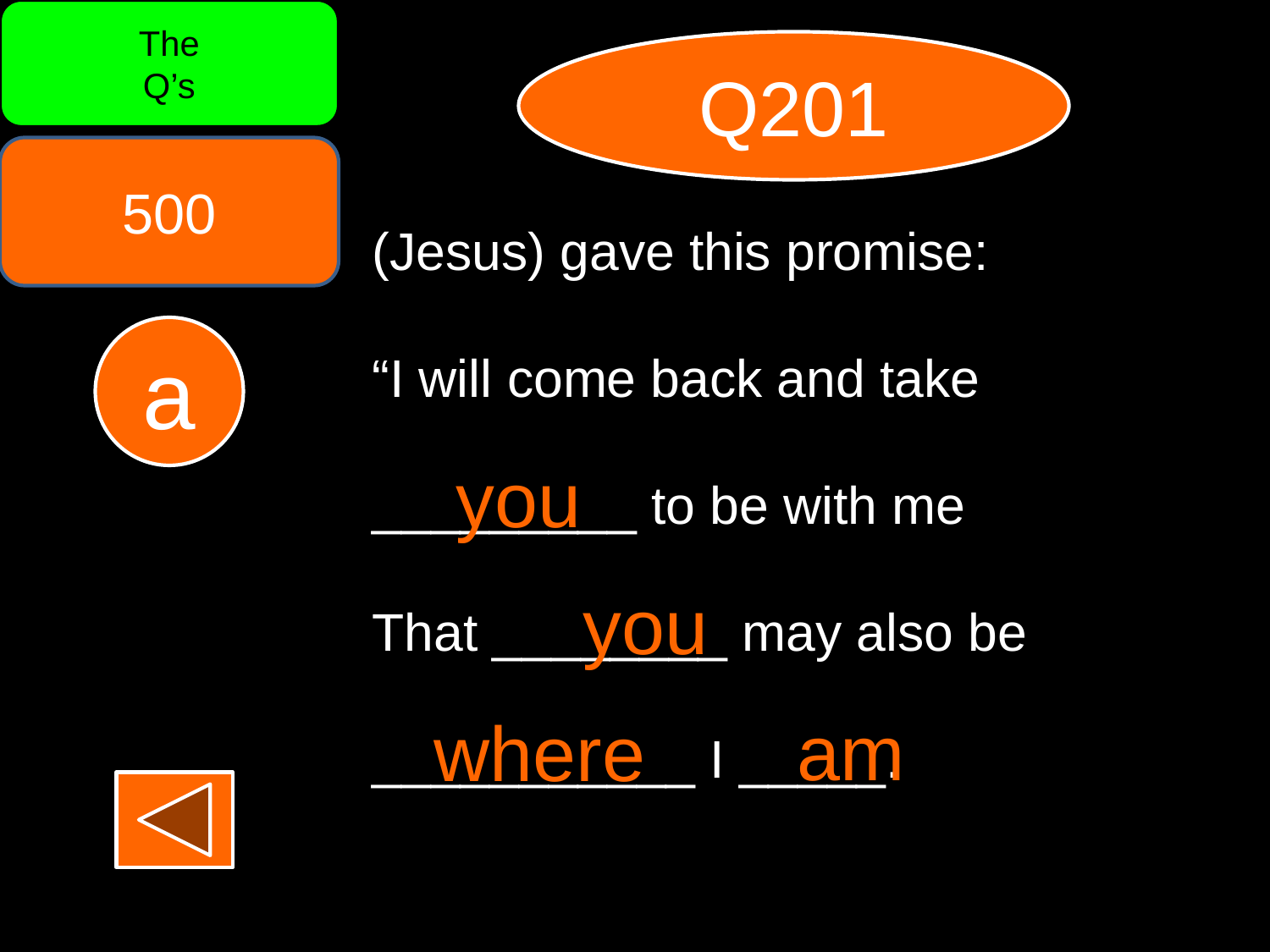

The
Q’s
Q201
500
(Jesus) gave this promise:

“I will come back and take

_________ to be with me

That ________ may also be

___________ I _____.
a
you
you
am
where